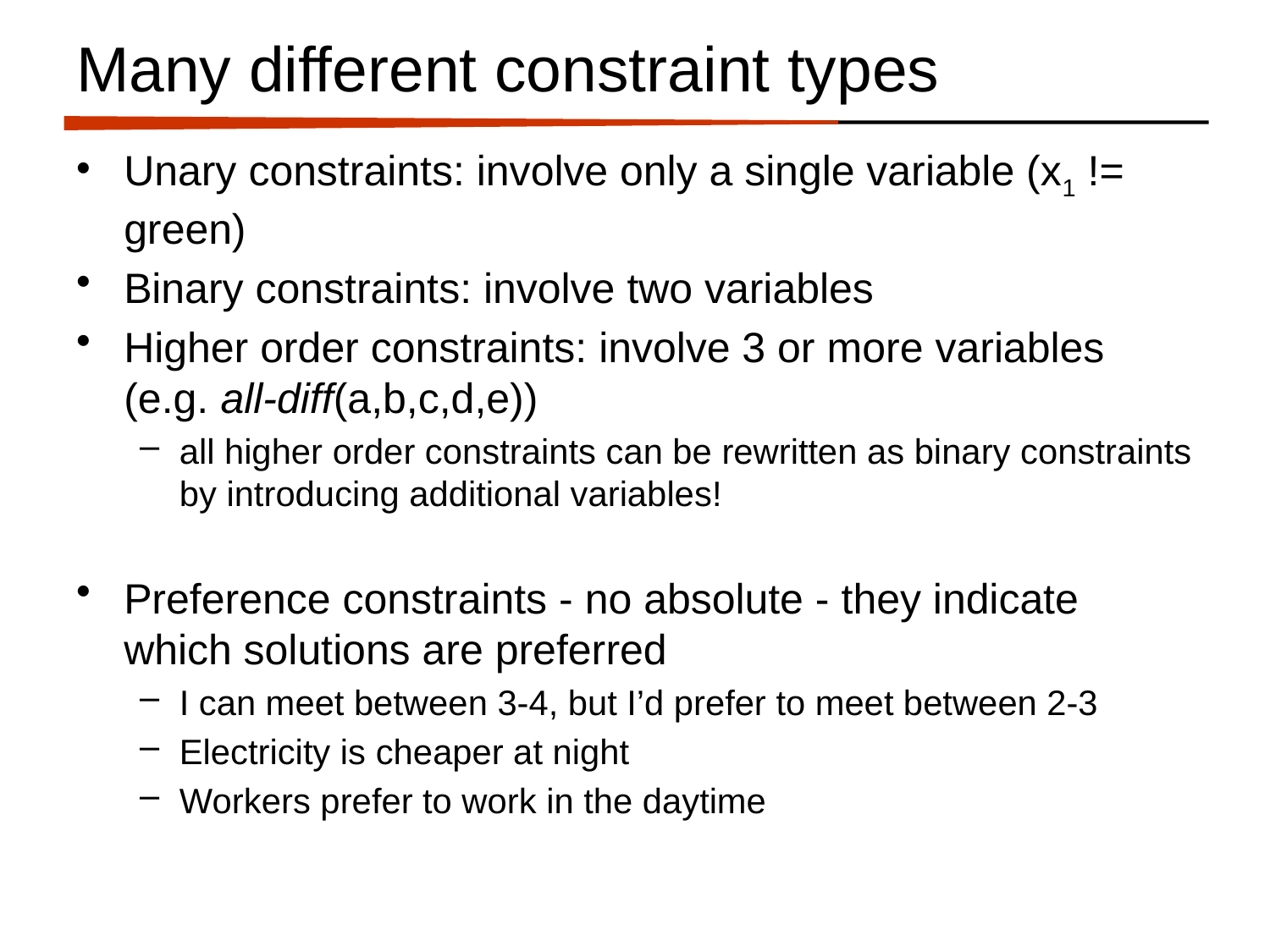

# Many different constraint types
Unary constraints: involve only a single variable (x1 != green)
Binary constraints: involve two variables
Higher order constraints: involve 3 or more variables (e.g. all-diff(a,b,c,d,e))
all higher order constraints can be rewritten as binary constraints by introducing additional variables!

Preference constraints - no absolute - they indicate which solutions are preferred
I can meet between 3-4, but I’d prefer to meet between 2-3
Electricity is cheaper at night
Workers prefer to work in the daytime